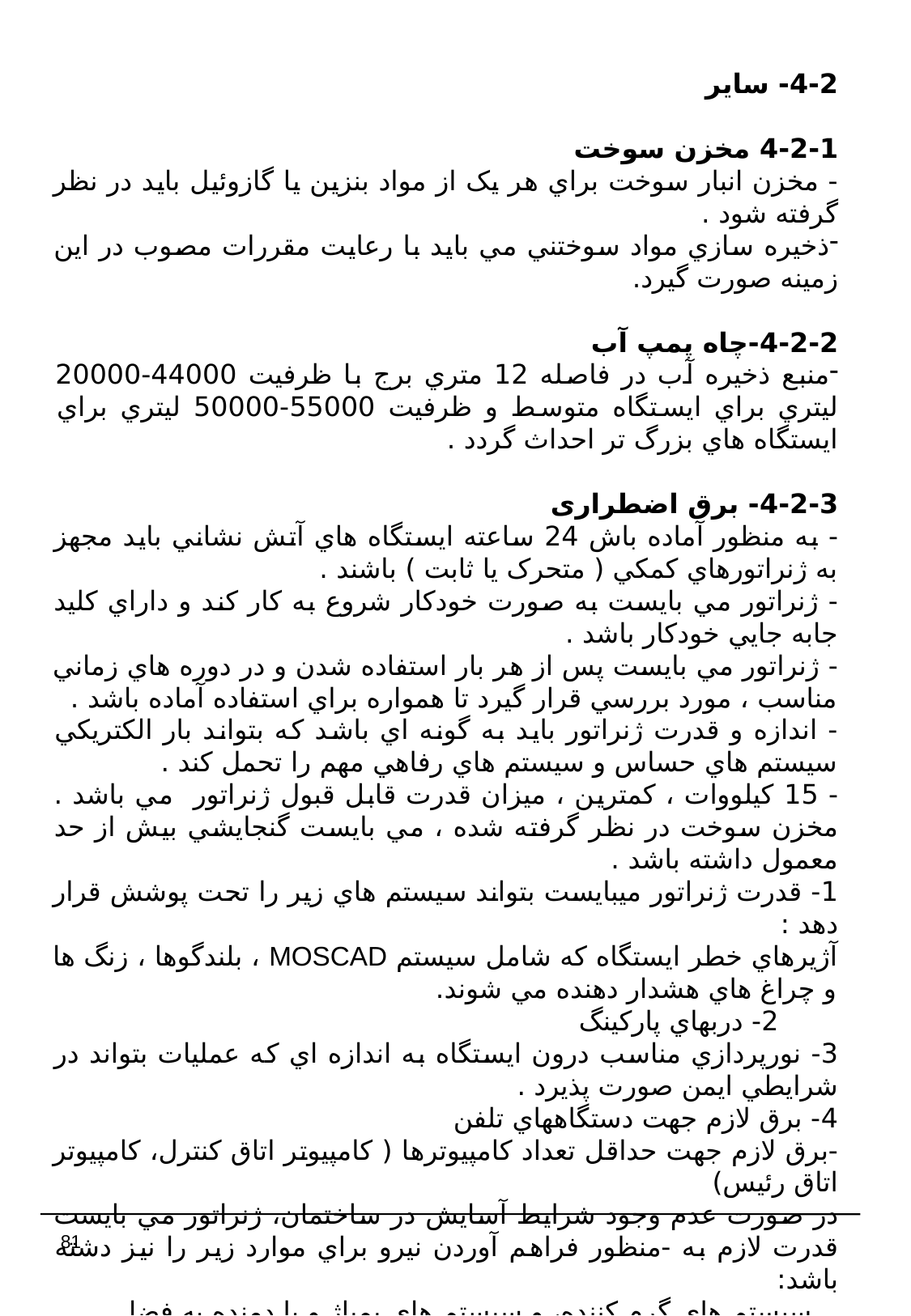

4-2- سایر

4-2-1 مخزن سوخت
- مخزن انبار سوخت براي هر يک از مواد بنزين يا گازوئيل بايد در نظر گرفته شود .
ذخيره سازي مواد سوختني مي بايد با رعايت مقررات مصوب در اين زمينه صورت گيرد.

4-2-2-چاه پمپ آب
منبع ذخيره آب در فاصله 12 متري برج با ظرفيت 44000-20000 ليتري براي ايستگاه متوسط و ظرفيت 55000-50000 ليتري براي ايستگاه هاي بزرگ تر احداث گردد .

4-2-3- برق اضطراری
- به منظور آماده باش 24 ساعته ايستگاه هاي آتش نشاني بايد مجهز به ژنراتورهاي کمکي ( متحرک يا ثابت ) باشند .
- ژنراتور مي بايست به صورت خودکار شروع به کار کند و داراي کليد جابه جايي خودکار باشد .
- ژنراتور مي بايست پس از هر بار استفاده شدن و در دوره هاي زماني مناسب ، مورد بررسي قرار گيرد تا همواره براي استفاده آماده باشد .
- اندازه و قدرت ژنراتور بايد به گونه اي باشد که بتواند بار الکتريکي سيستم هاي حساس و سيستم هاي رفاهي مهم را تحمل کند .
- 15 کيلووات ، کمترين ، ميزان قدرت قابل قبول ژنراتور  مي باشد . مخزن سوخت در نظر گرفته شده ، مي بايست گنجايشي بيش از حد معمول داشته باشد .
1- قدرت ژنراتور ميبايست بتواند سيستم هاي زير را تحت پوشش قرار دهد :
آژيرهاي خطر ايستگاه که شامل سيستم MOSCAD ، بلندگوها ، زنگ ها و چراغ هاي هشدار دهنده مي شوند.                                                     2- دربهاي پارکينگ
3- نورپردازي مناسب درون ايستگاه به اندازه اي که عمليات بتواند در شرايطي ايمن صورت پذيرد .
4- برق لازم جهت دستگاههاي تلفن
-برق لازم جهت حداقل تعداد کامپيوترها ( کامپيوتر اتاق کنترل، کامپيوتر اتاق رئيس)
در صورت عدم وجود شرايط آسايش در ساختمان، ژنراتور مي بايست قدرت لازم به -منظور فراهم آوردن نيرو براي موارد زير را نيز دشته باشد:
 . سيستم هاي گرم کننده، و سيستم هاي پمپاژ و يا دمنده به فضا
 . نورپردازي لازم
 . سيستم هاي تهويه ديزلي
 . فن ها و يا سيستم هاي دهنده فشار منفي رختکن ها

81